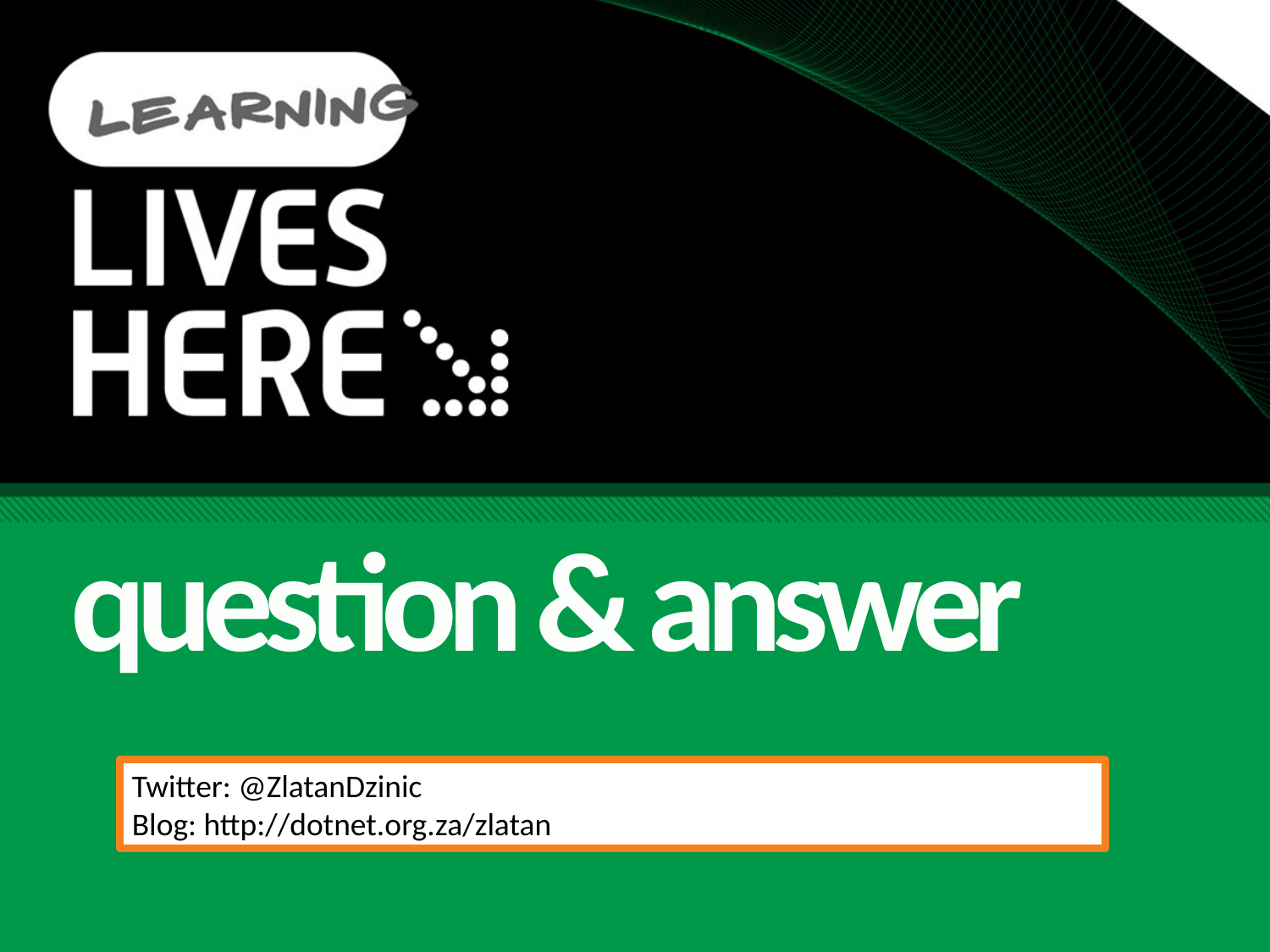

question & answer
Twitter: @ZlatanDzinic
Blog: http://dotnet.org.za/zlatan